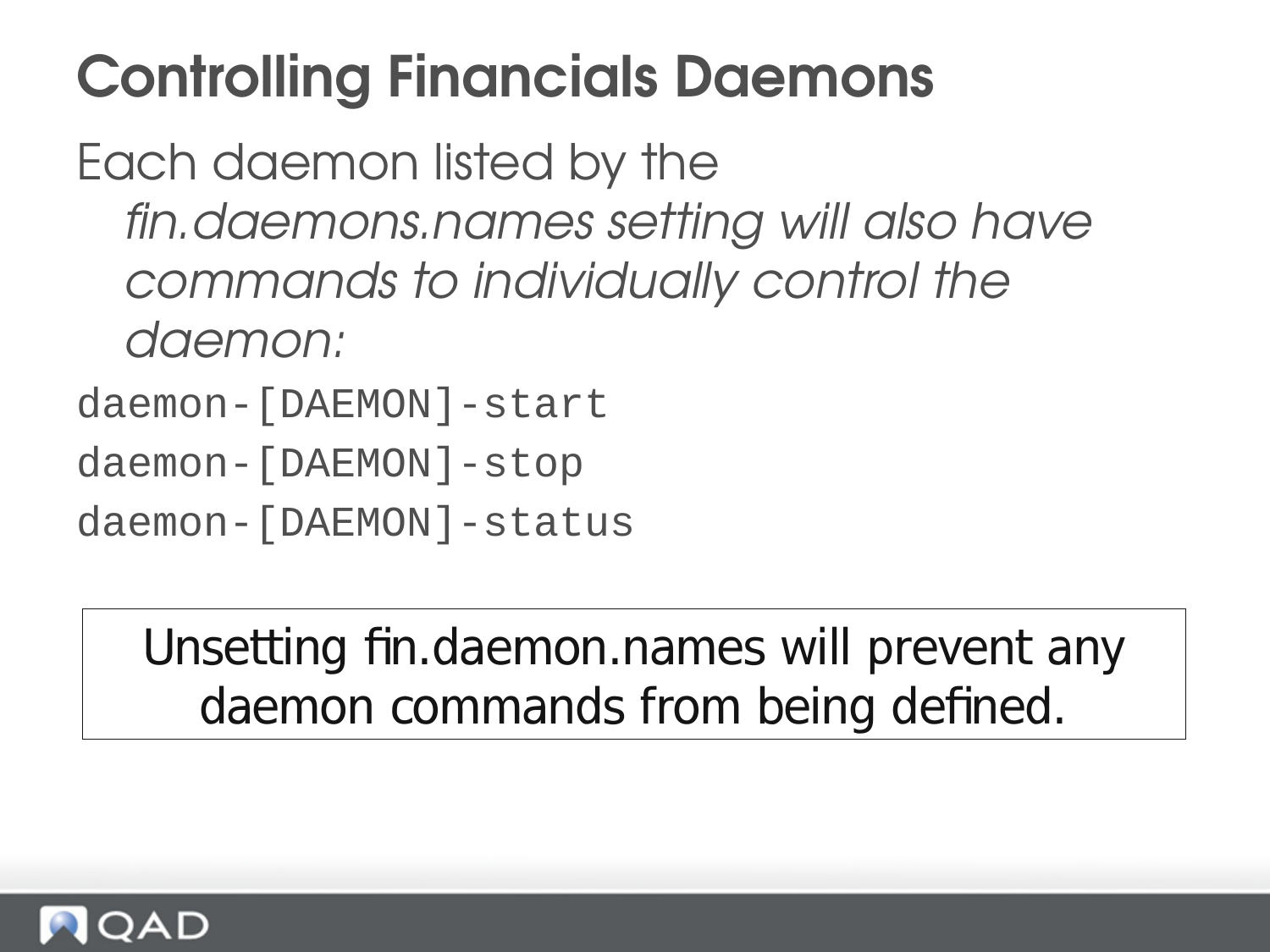

# Controlling Financials Daemons
Each daemon listed by the fin.daemons.names setting will also have commands to individually control the daemon:
daemon-[DAEMON]-start
daemon-[DAEMON]-stop
daemon-[DAEMON]-status
Unsetting fin.daemon.names will prevent any daemon commands from being defined.